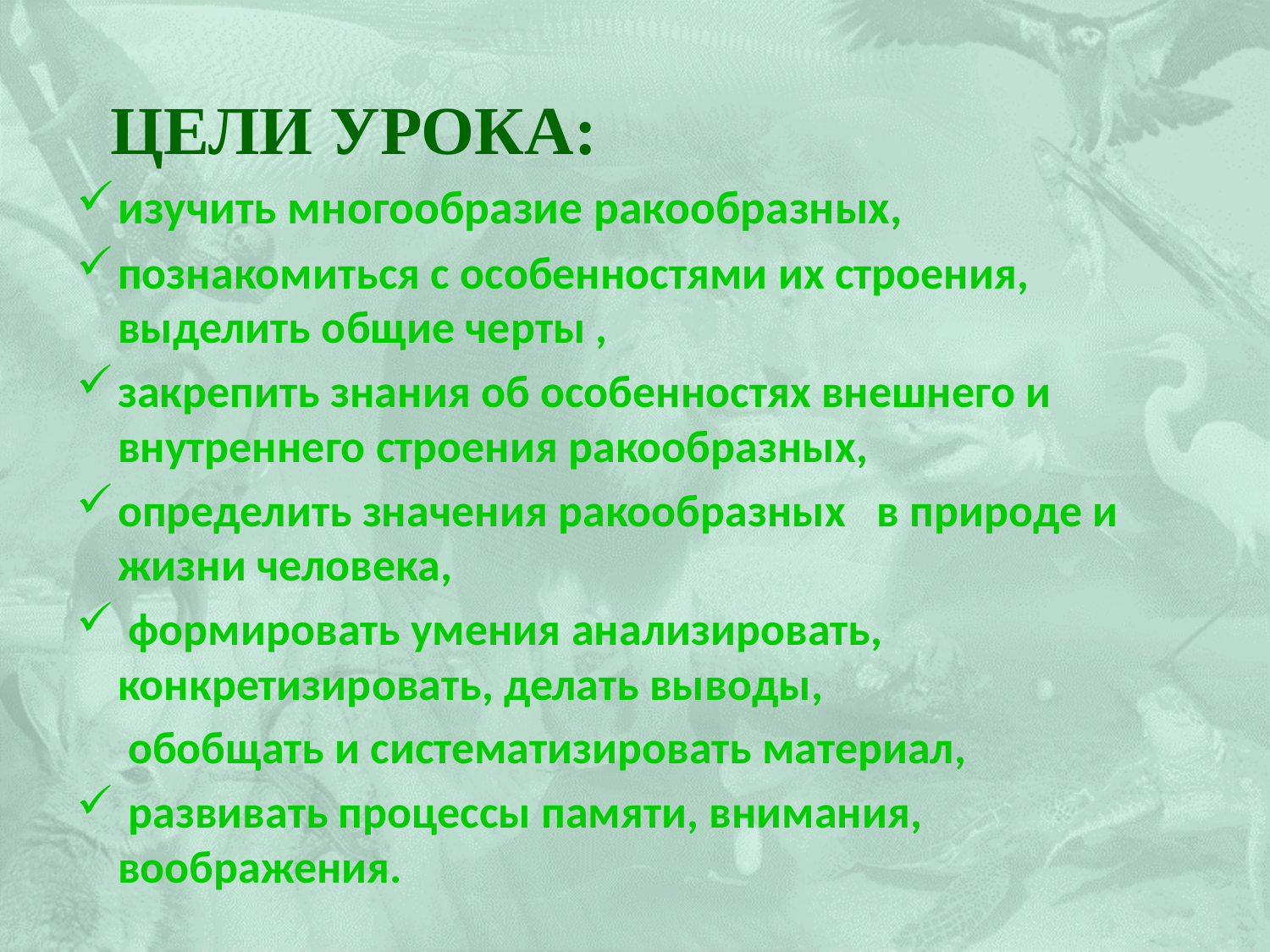

Цели урока:
изучить многообразие ракообразных,
познакомиться с особенностями их строения, выделить общие черты ,
закрепить знания об особенностях внешнего и внутреннего строения ракообразных,
определить значения ракообразных   в природе и жизни человека,
 формировать умения анализировать, конкретизировать, делать выводы,
     обобщать и систематизировать материал,
 развивать процессы памяти, внимания, воображения.